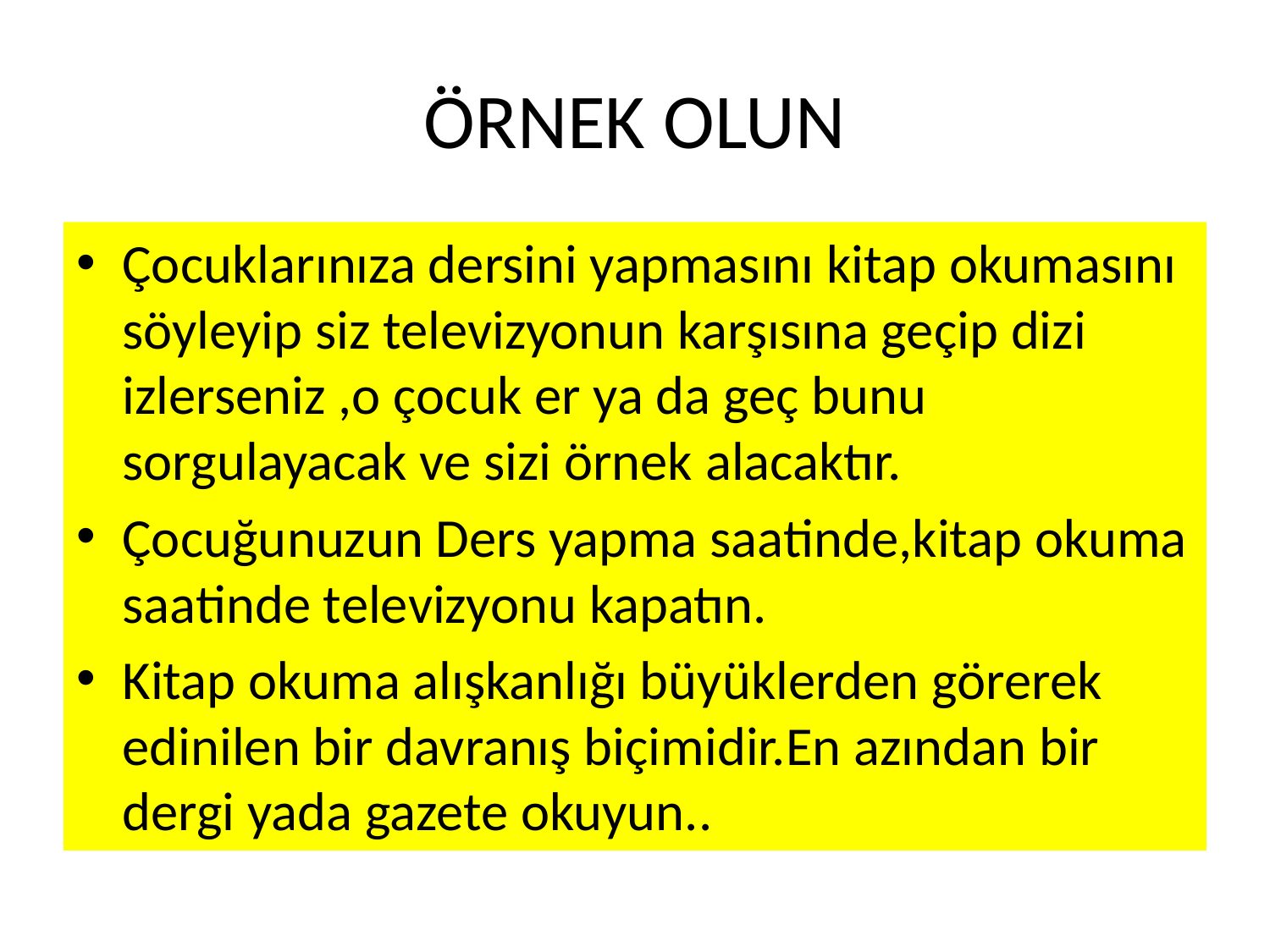

# ÖRNEK OLUN
Çocuklarınıza dersini yapmasını kitap okumasını söyleyip siz televizyonun karşısına geçip dizi izlerseniz ,o çocuk er ya da geç bunu sorgulayacak ve sizi örnek alacaktır.
Çocuğunuzun Ders yapma saatinde,kitap okuma saatinde televizyonu kapatın.
Kitap okuma alışkanlığı büyüklerden görerek edinilen bir davranış biçimidir.En azından bir dergi yada gazete okuyun..